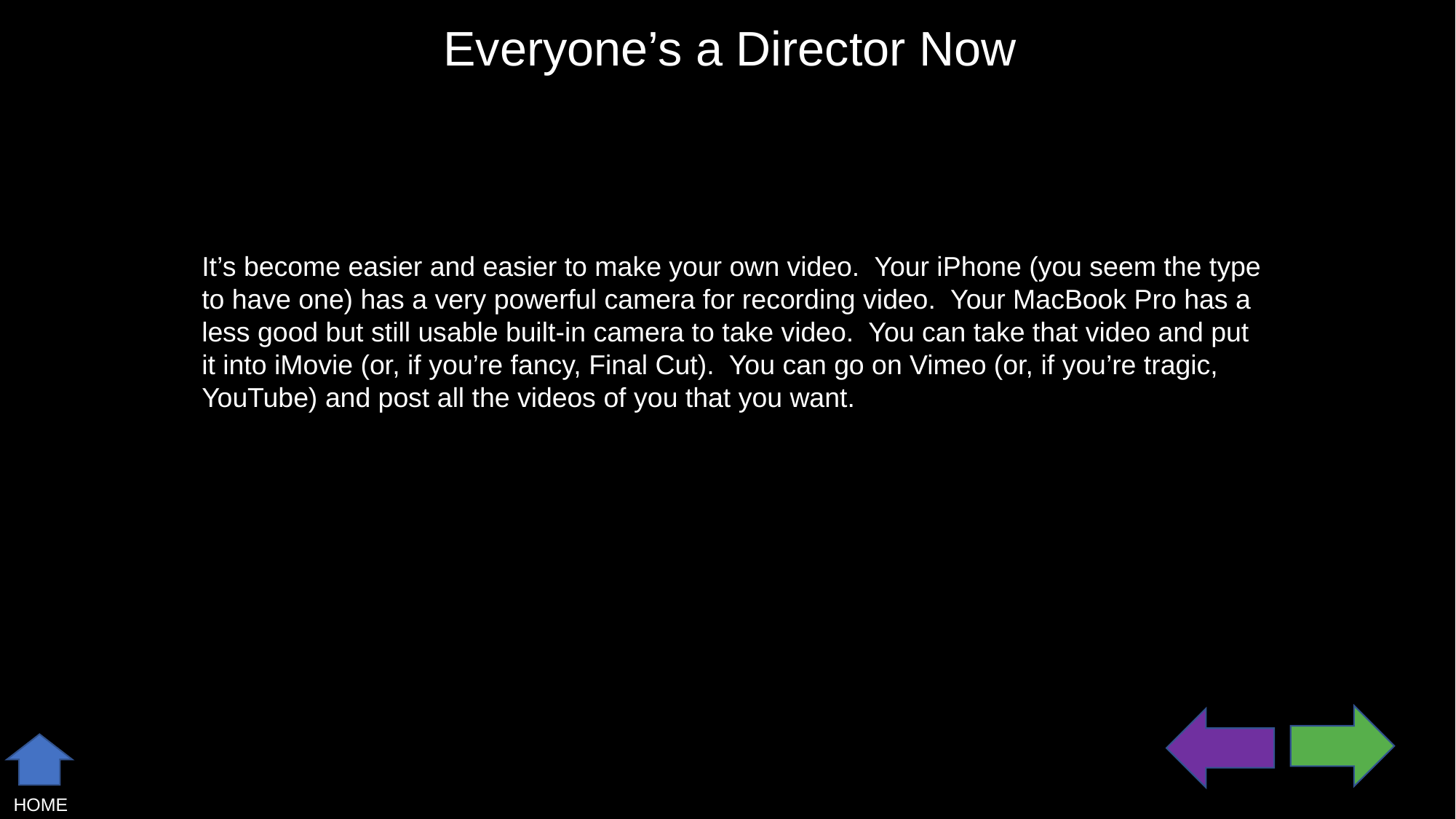

Everyone’s a Director Now
It’s become easier and easier to make your own video.  Your iPhone (you seem the type to have one) has a very powerful camera for recording video.  Your MacBook Pro has a less good but still usable built-in camera to take video.  You can take that video and put it into iMovie (or, if you’re fancy, Final Cut).  You can go on Vimeo (or, if you’re tragic, YouTube) and post all the videos of you that you want.

HOME